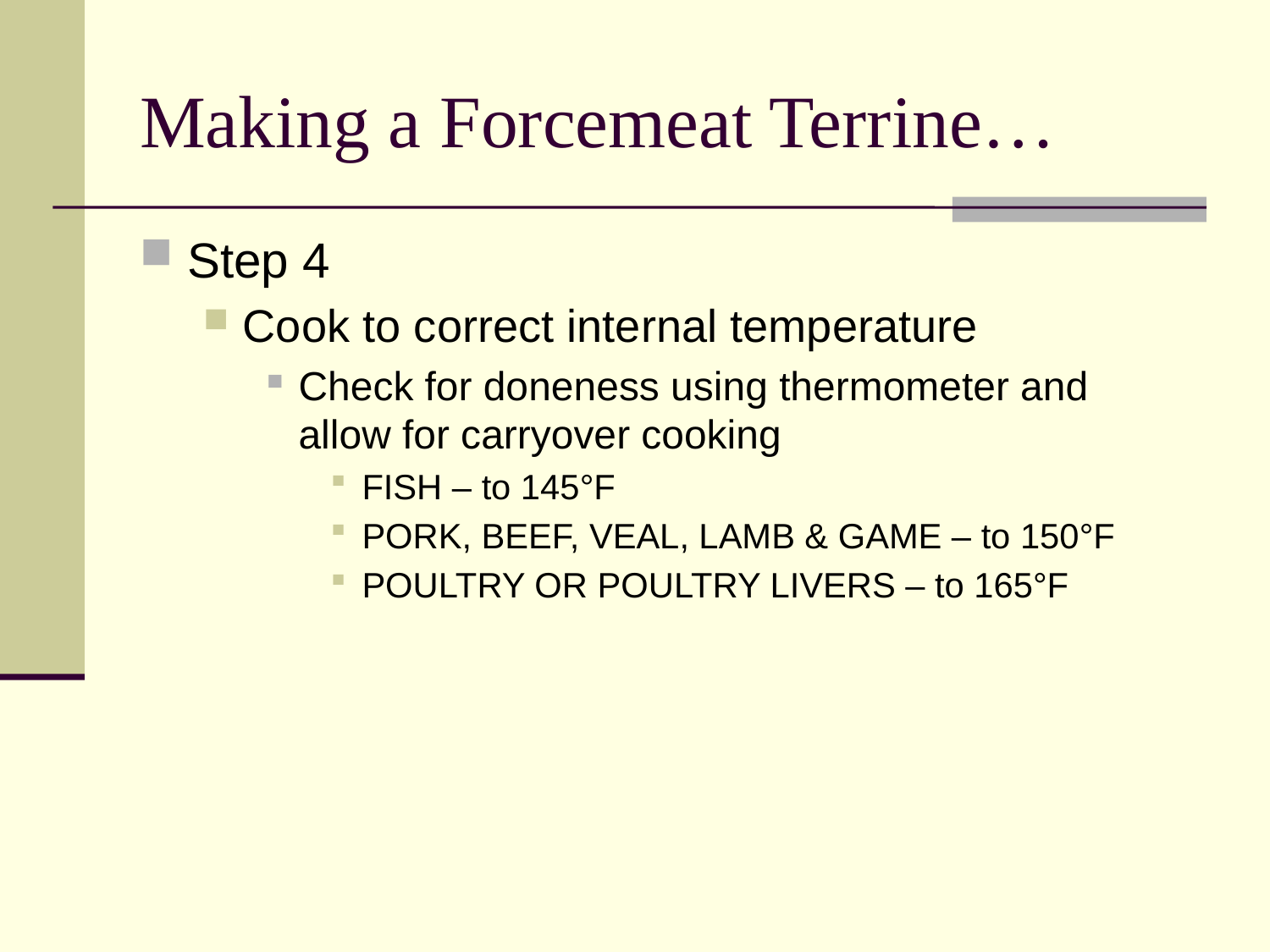

# Making a Forcemeat Terrine…
Step 4
Cook to correct internal temperature
Check for doneness using thermometer and allow for carryover cooking
FISH – to 145°F
PORK, BEEF, VEAL, LAMB & GAME – to 150°F
POULTRY OR POULTRY LIVERS – to 165°F